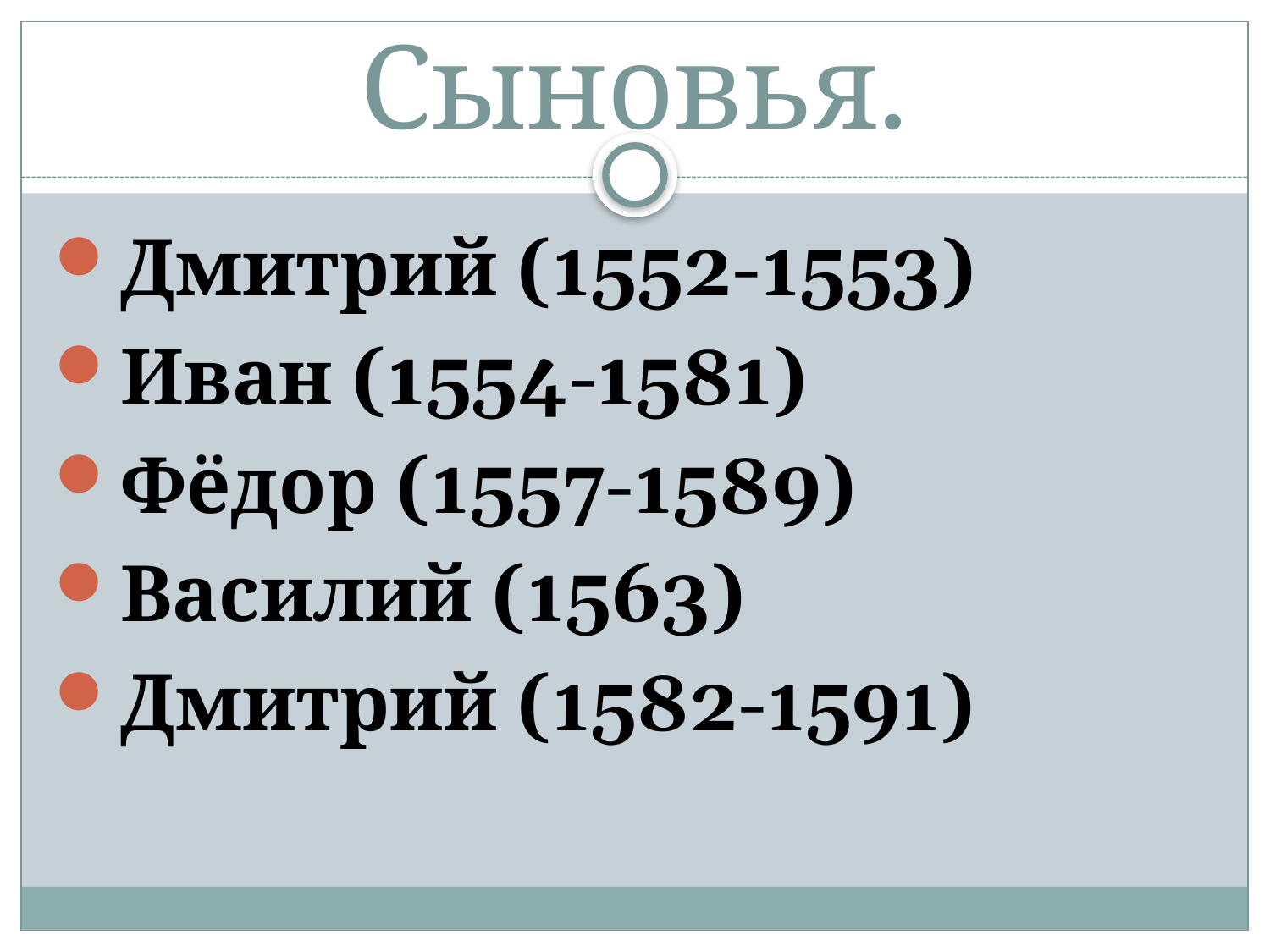

# Сыновья.
Дмитрий (1552-1553)
Иван (1554-1581)
Фёдор (1557-1589)
Василий (1563)
Дмитрий (1582-1591)